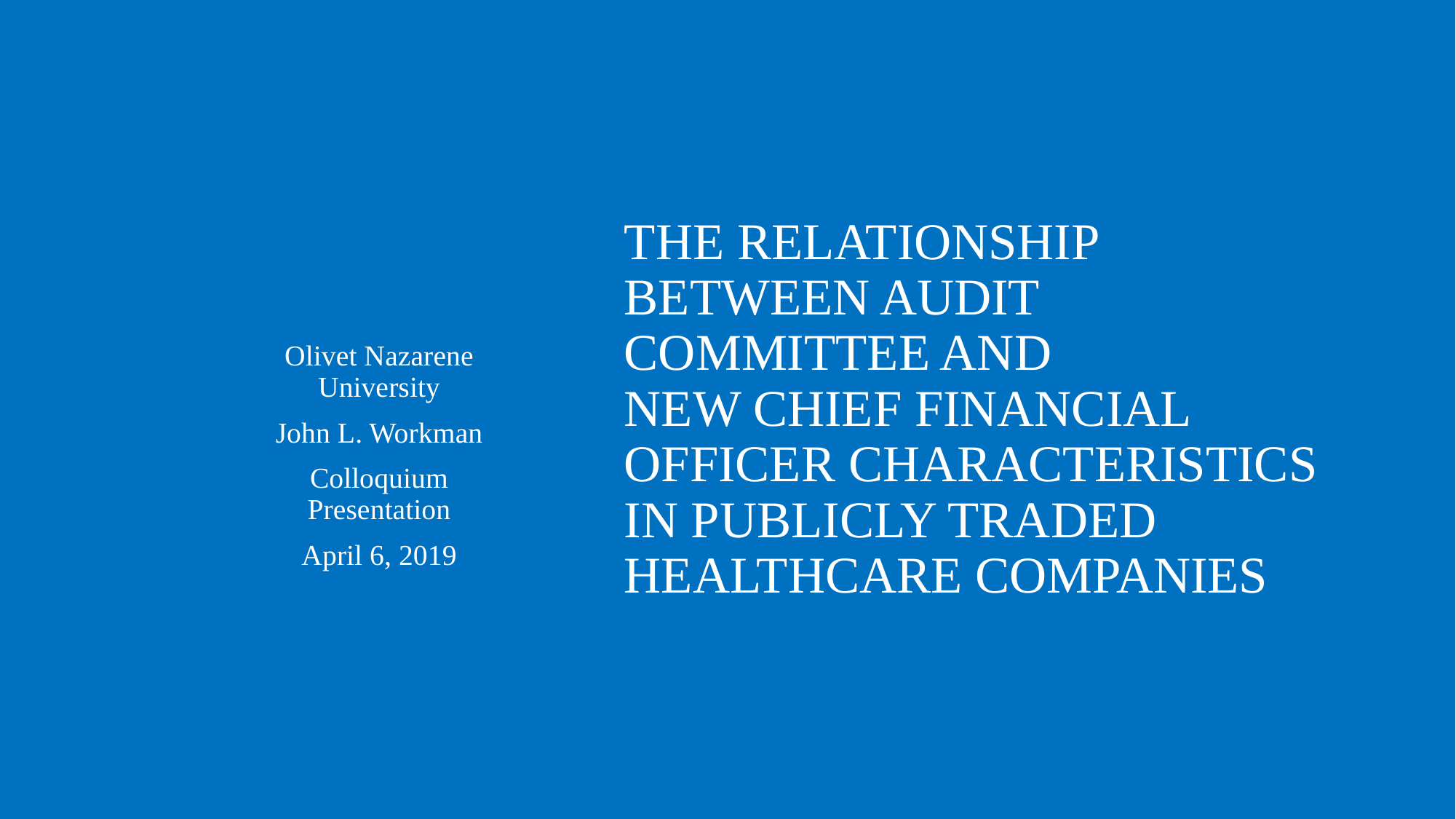

# THE RELATIONSHIP  BETWEEN AUDIT COMMITTEE AND NEW CHIEF FINANCIAL OFFICER CHARACTERISTICS IN PUBLICLY TRADED HEALTHCARE COMPANIES

Olivet Nazarene University
John L. Workman
Colloquium Presentation
April 6, 2019